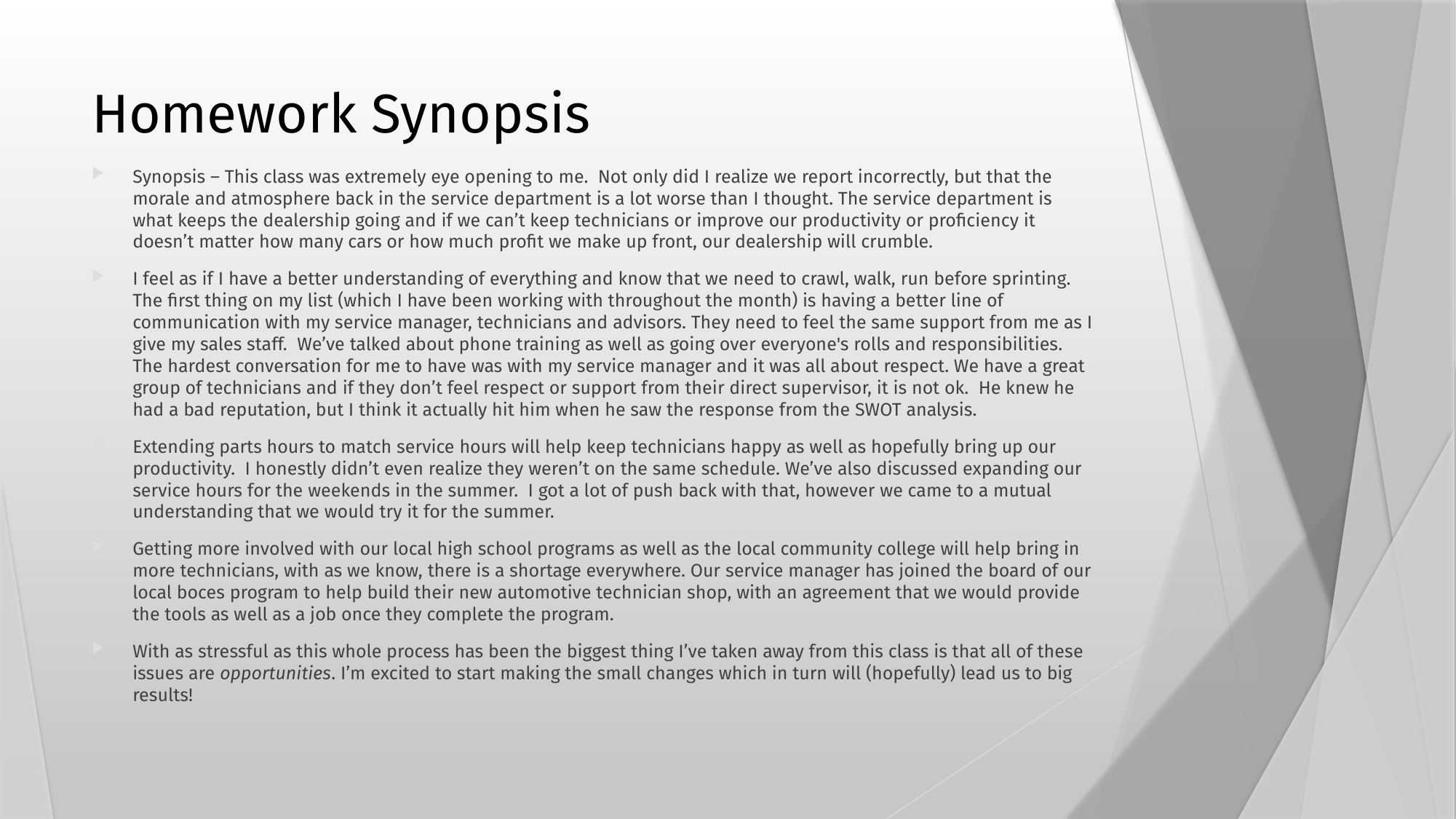

# Homework Synopsis
Synopsis – This class was extremely eye opening to me.  Not only did I realize we report incorrectly, but that the morale and atmosphere back in the service department is a lot worse than I thought. The service department is what keeps the dealership going and if we can’t keep technicians or improve our productivity or proficiency it doesn’t matter how many cars or how much profit we make up front, our dealership will crumble.
I feel as if I have a better understanding of everything and know that we need to crawl, walk, run before sprinting. The first thing on my list (which I have been working with throughout the month) is having a better line of communication with my service manager, technicians and advisors. They need to feel the same support from me as I give my sales staff.  We’ve talked about phone training as well as going over everyone's rolls and responsibilities.  The hardest conversation for me to have was with my service manager and it was all about respect. We have a great group of technicians and if they don’t feel respect or support from their direct supervisor, it is not ok.  He knew he had a bad reputation, but I think it actually hit him when he saw the response from the SWOT analysis.
Extending parts hours to match service hours will help keep technicians happy as well as hopefully bring up our productivity.  I honestly didn’t even realize they weren’t on the same schedule. We’ve also discussed expanding our service hours for the weekends in the summer.  I got a lot of push back with that, however we came to a mutual understanding that we would try it for the summer.
Getting more involved with our local high school programs as well as the local community college will help bring in more technicians, with as we know, there is a shortage everywhere. Our service manager has joined the board of our local boces program to help build their new automotive technician shop, with an agreement that we would provide the tools as well as a job once they complete the program.
With as stressful as this whole process has been the biggest thing I’ve taken away from this class is that all of these issues are opportunities. I’m excited to start making the small changes which in turn will (hopefully) lead us to big results!